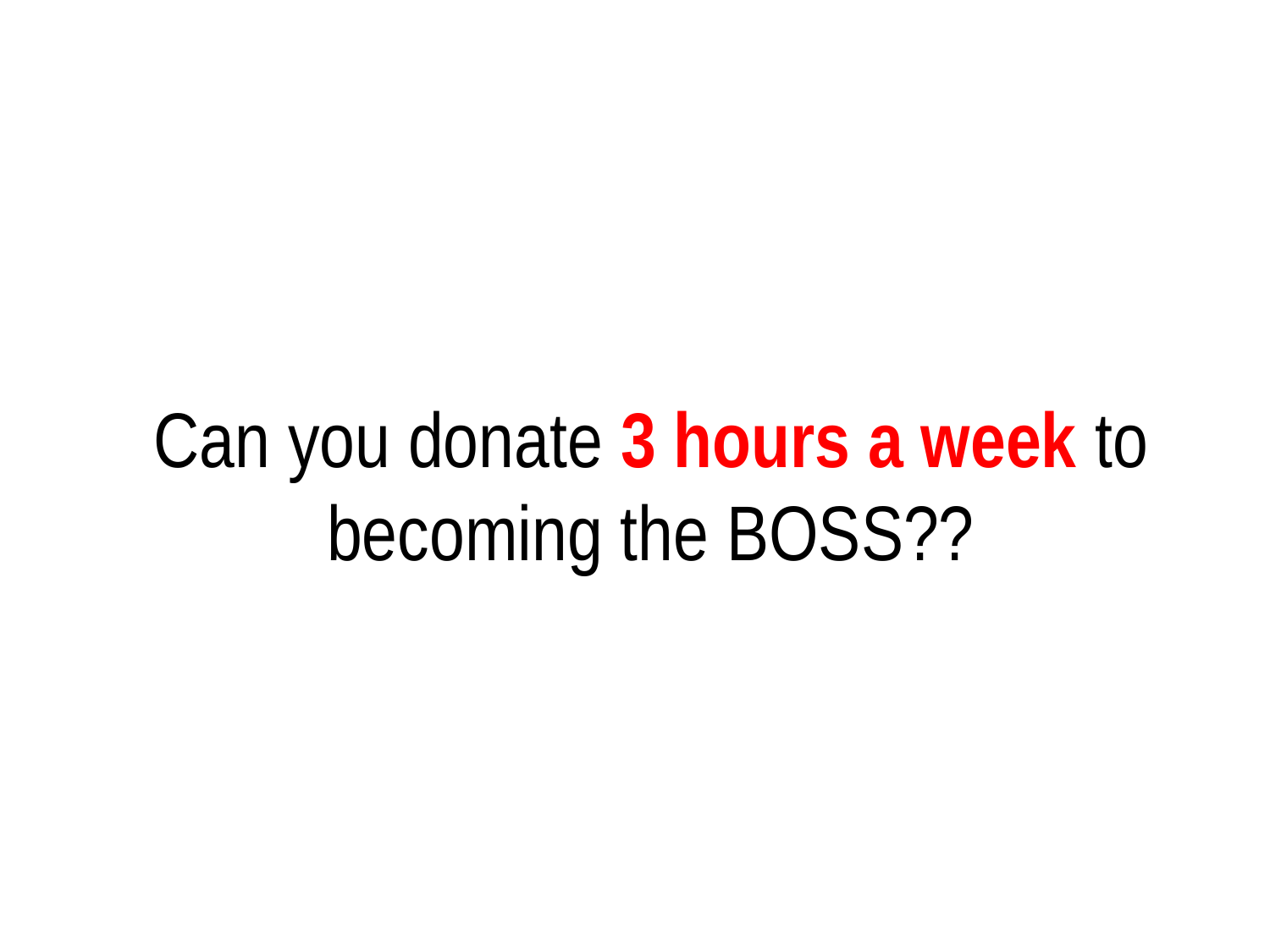

# Can you donate 3 hours a week to becoming the BOSS??